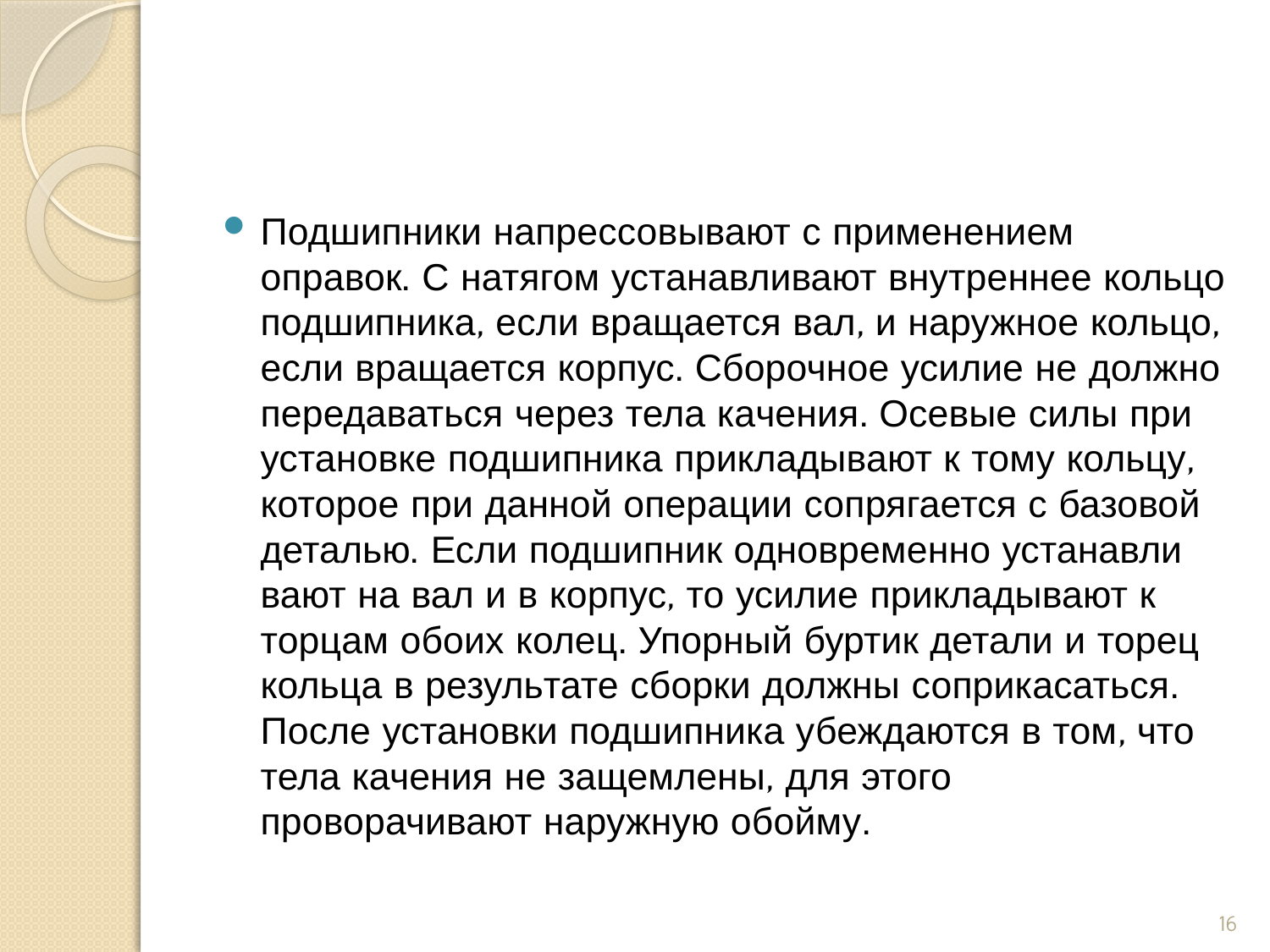

Подшипники напрессовывают с применением оправок. С натягом устанавливают внутреннее кольцо подшипника, если вращается вал, и наружное кольцо, если вращается кор­пус. Сборочное усилие не должно передаваться через тела ка­чения. Осевые силы при установке подшипника прикладыва­ют к тому кольцу, которое при данной операции сопрягается с базовой деталью. Если подшипник одновременно устанавли­вают на вал и в корпус, то усилие прикладывают к торцам обоих колец. Упорный буртик детали и торец кольца в резуль­тате сборки должны соприкасаться. После установки подшип­ника убеждаются в том, что тела качения не защемлены, для этого проворачивают наружную обойму.

16